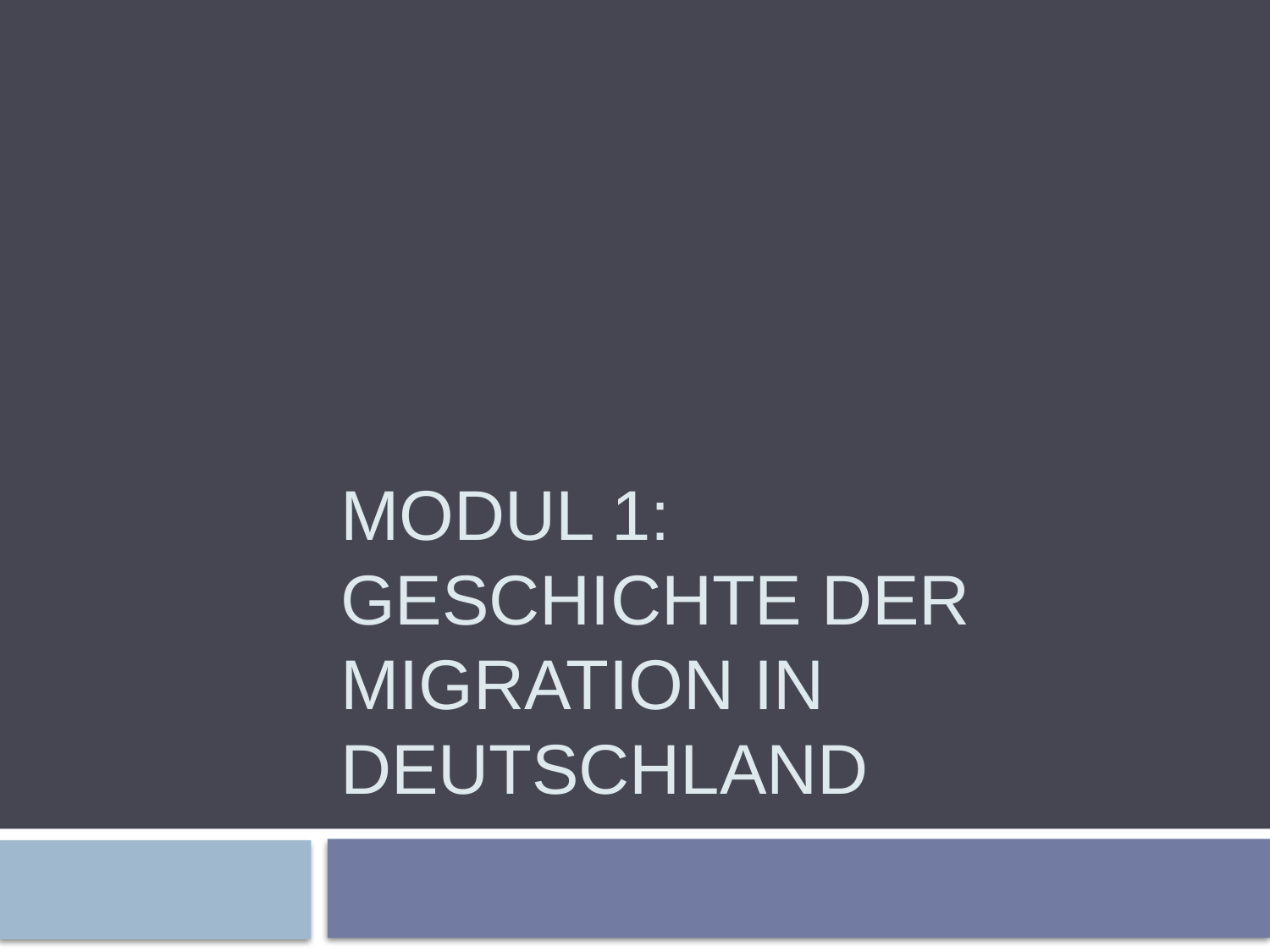

# Modul 1: Geschichte der Migration in Deutschland